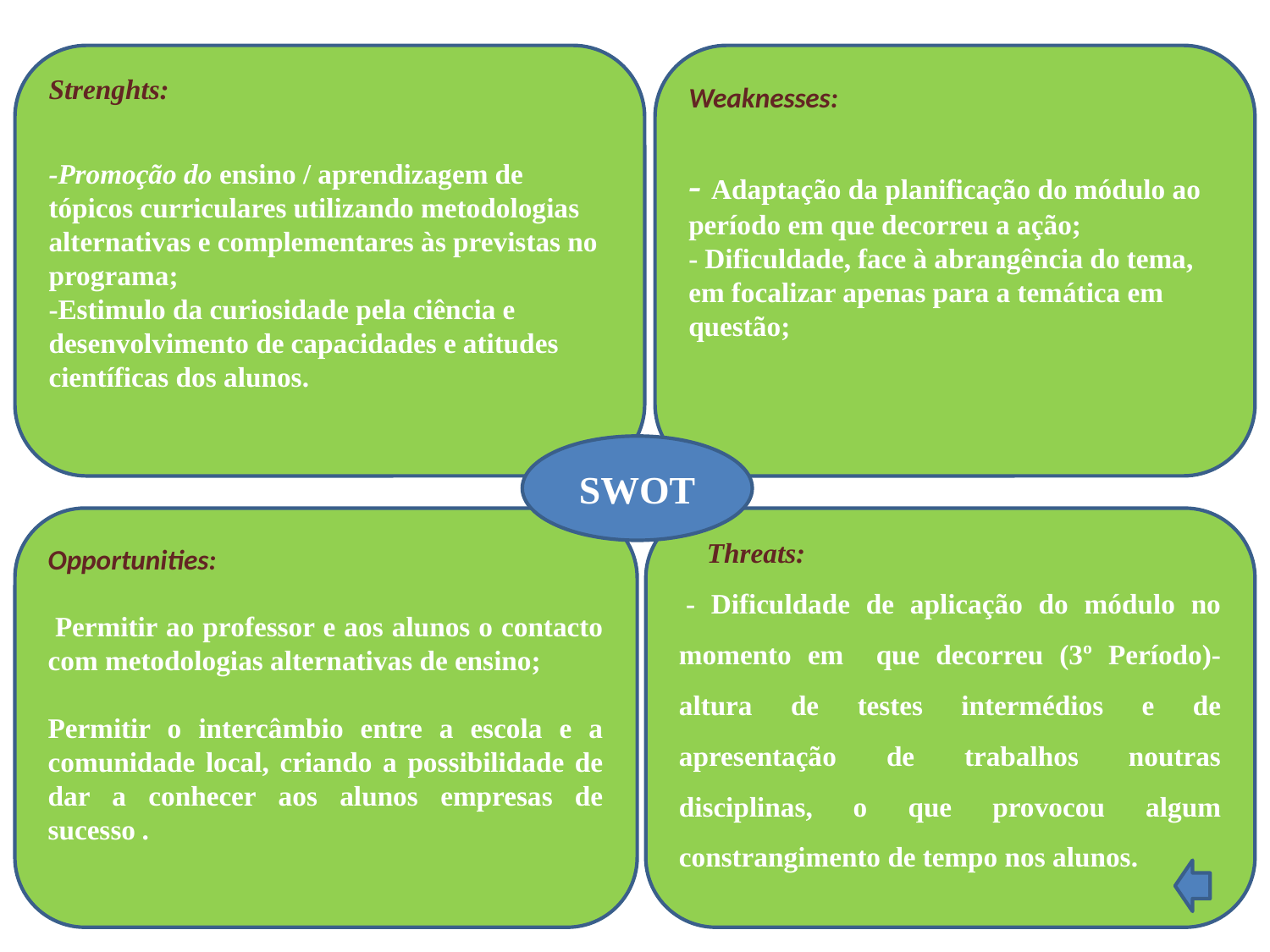

Strenghts:

-Promoção do ensino / aprendizagem de tópicos curriculares utilizando metodologias alternativas e complementares às previstas no programa;
-Estimulo da curiosidade pela ciência e desenvolvimento de capacidades e atitudes científicas dos alunos.

Weaknesses:

- Adaptação da planificação do módulo ao período em que decorreu a ação;
- Dificuldade, face à abrangência do tema, em focalizar apenas para a temática em questão;

SWOT

Opportunities:

 Permitir ao professor e aos alunos o contacto com metodologias alternativas de ensino;

Permitir o intercâmbio entre a escola e a comunidade local, criando a possibilidade de dar a conhecer aos alunos empresas de sucesso .

    Threats:
 - Dificuldade de aplicação do módulo no momento em  que decorreu (3º Período)- altura de testes intermédios e de apresentação de trabalhos noutras disciplinas, o que provocou algum constrangimento de tempo nos alunos.